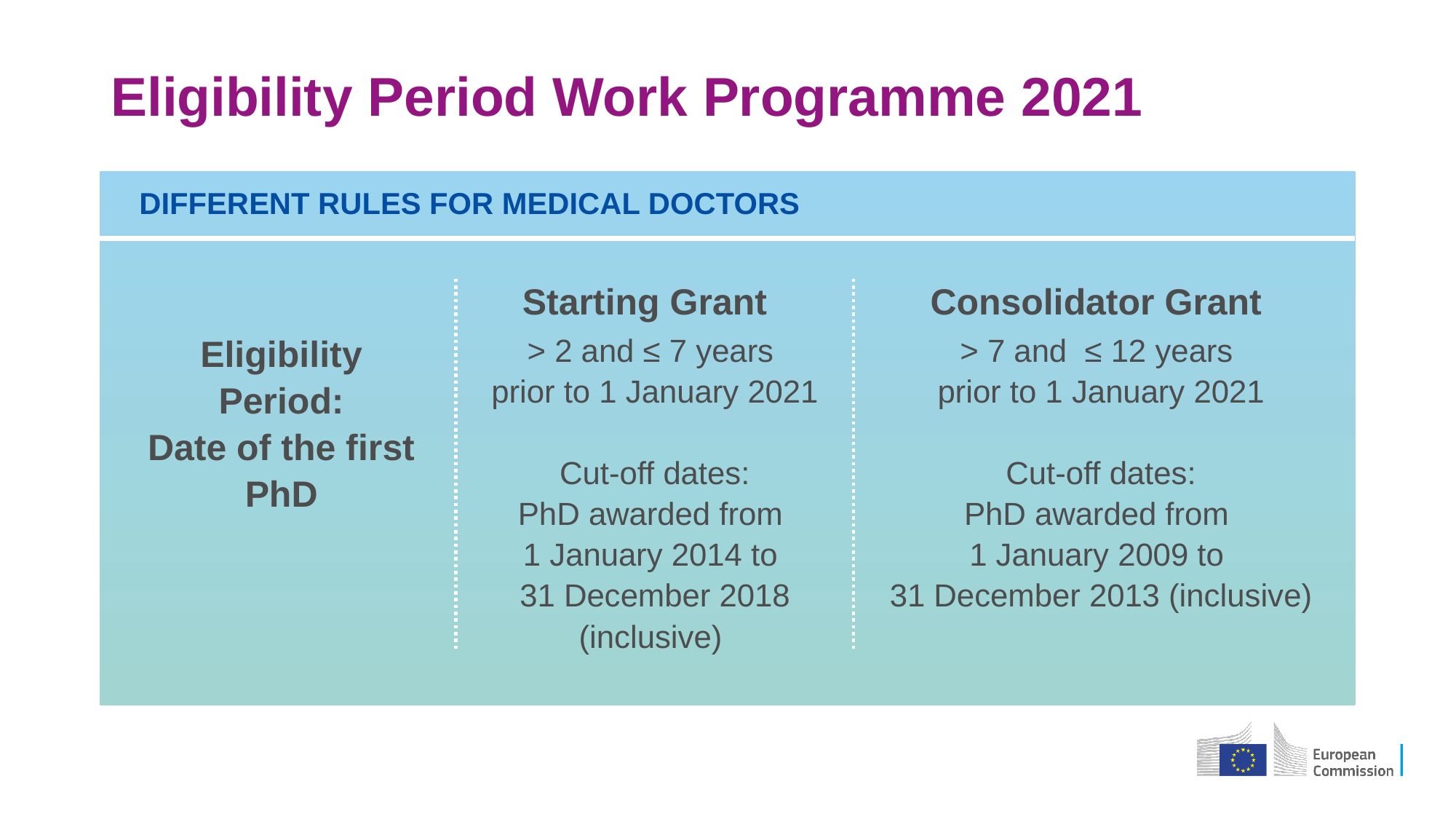

# Eligibility Period Work Programme 2021

Different Rules for Medical Doctors
|  | Starting Grant | Consolidator Grant |
| --- | --- | --- |
| Eligibility Period: Date of the first PhD | > 2 and ≤ 7 years  prior to 1 January 2021   Cut-off dates: PhD awarded from 1 January 2014 to 31 December 2018 (inclusive) | > 7 and ≤ 12 years  prior to 1 January 2021   Cut-off dates: PhD awarded from 1 January 2009 to 31 December 2013 (inclusive) |